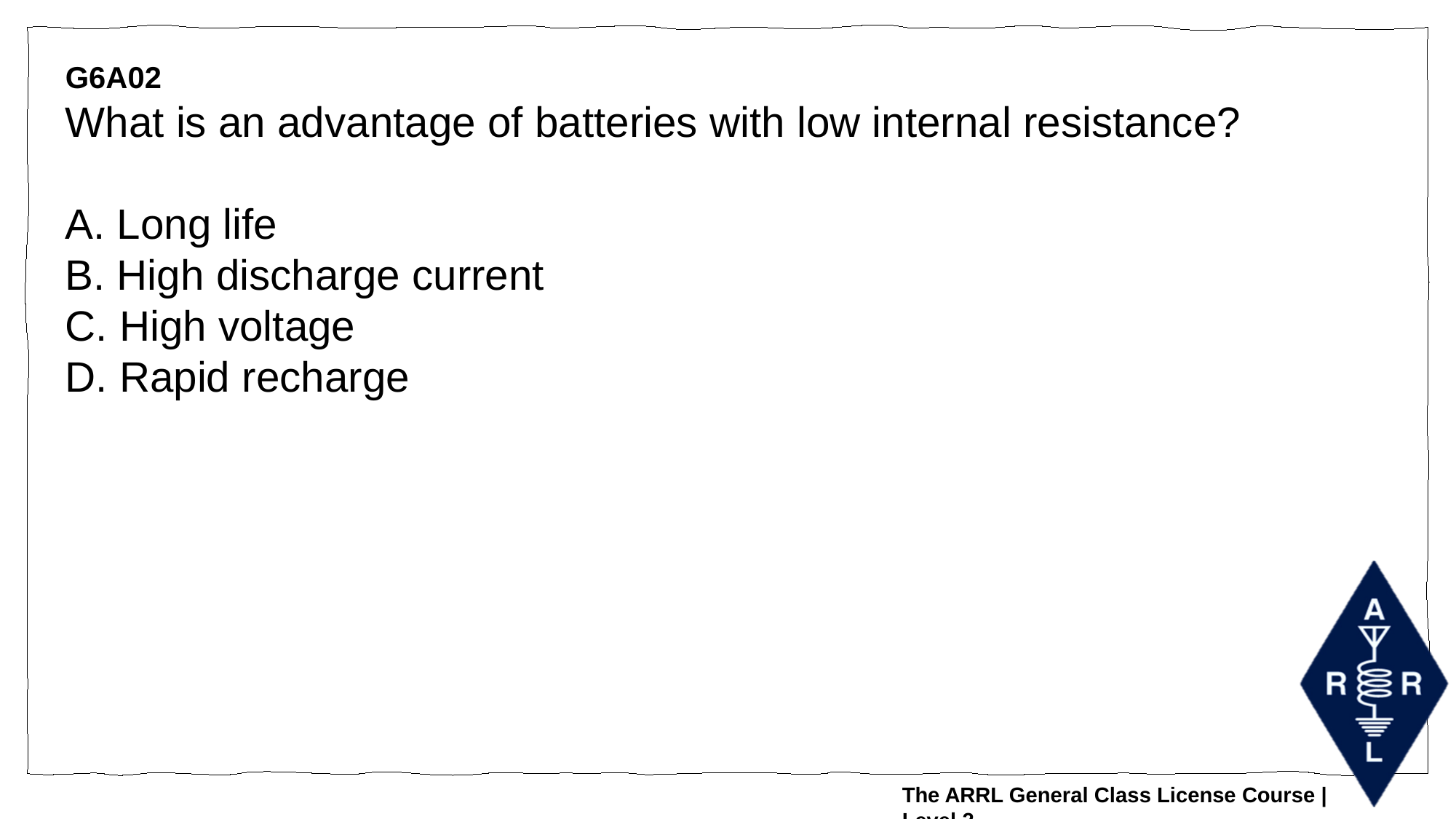

G6A02
What is an advantage of batteries with low internal resistance?

A. Long life
B. High discharge current
C. High voltage
D. Rapid recharge